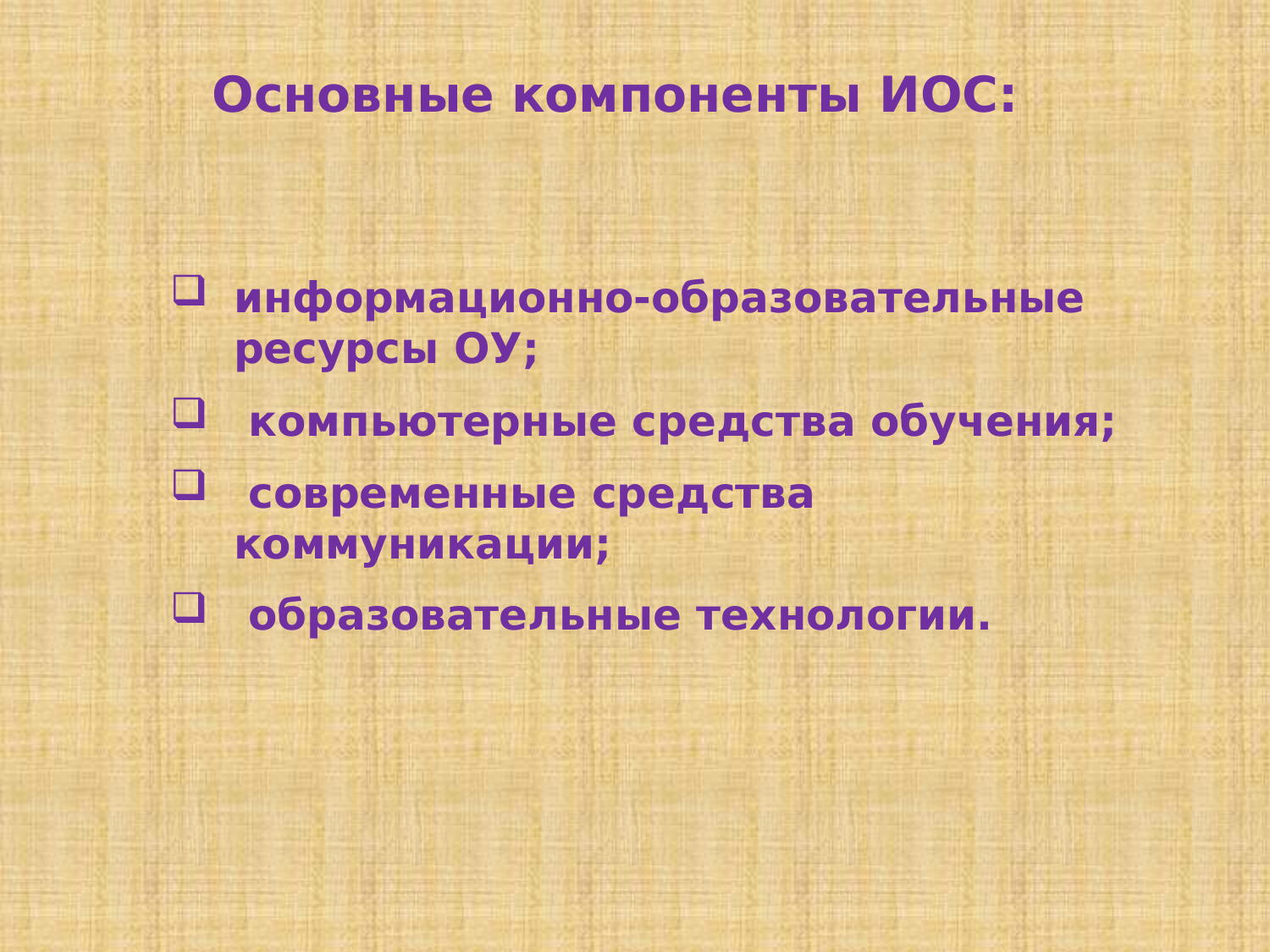

# Основные компоненты ИОС:
информационно-образовательные ресурсы ОУ;
 компьютерные средства обучения;
 современные средства коммуникации;
 образовательные технологии.